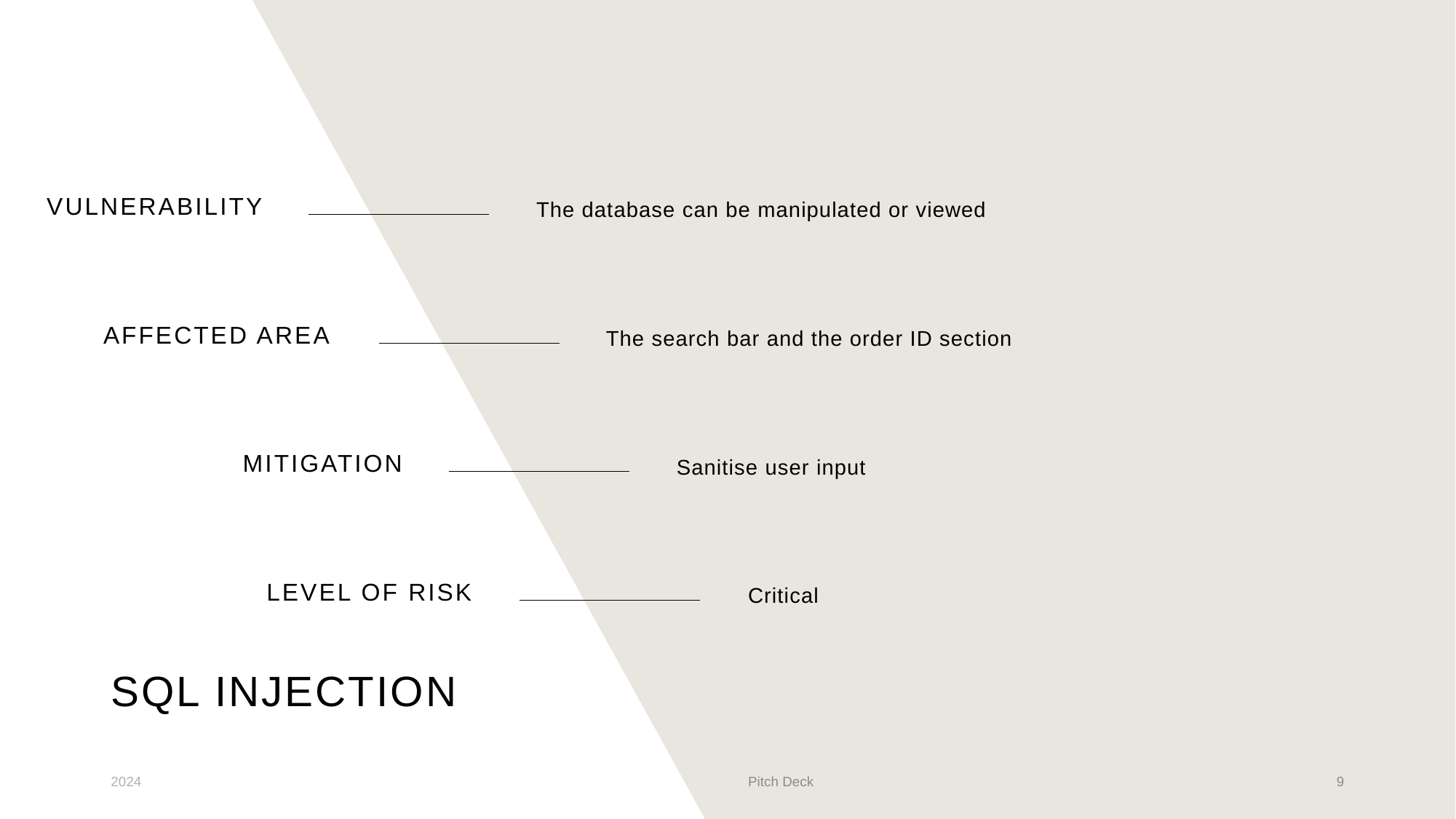

Vulnerability
The database can be manipulated or viewed
Affected Area
The search bar and the order ID section
Mitigation
Sanitise user input
Level of Risk
Critical
# SQL Injection
2024
Pitch Deck
9